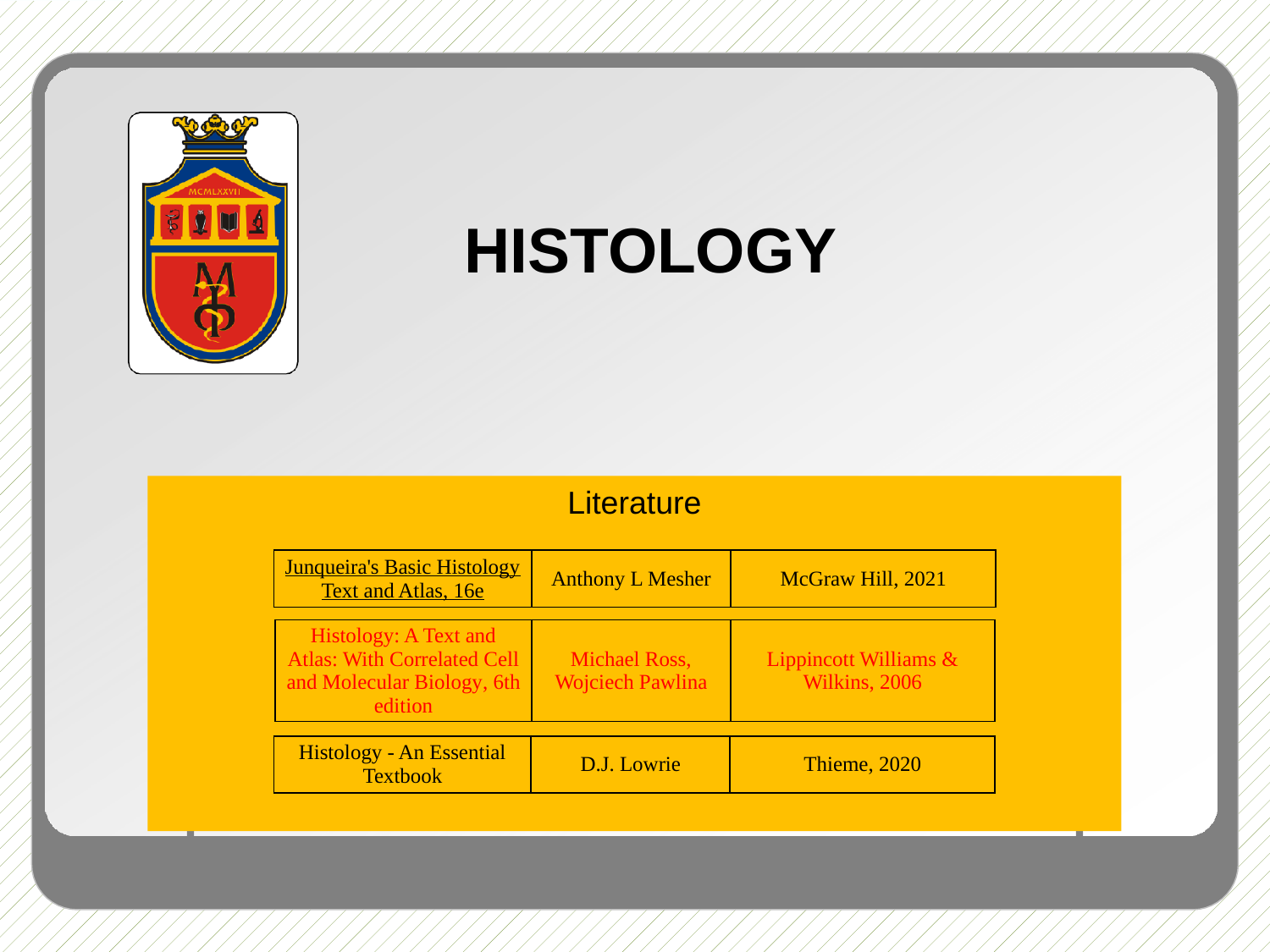

HISTOLOGY
Literature

| Junqueira's Basic Histology Text and Atlas, 16e | Anthony L Mesher | McGraw Hill, 2021 |
| --- | --- | --- |
| Histology: A Text and Atlas: With Correlated Cell and Molecular Biology, 6th edition | Michael Ross, Wojciech Pawlina | Lippincott Williams & Wilkins, 2006 |
| --- | --- | --- |
| Histology - An Essential Textbook | D.J. Lowrie | Thieme, 2020 |
| --- | --- | --- |